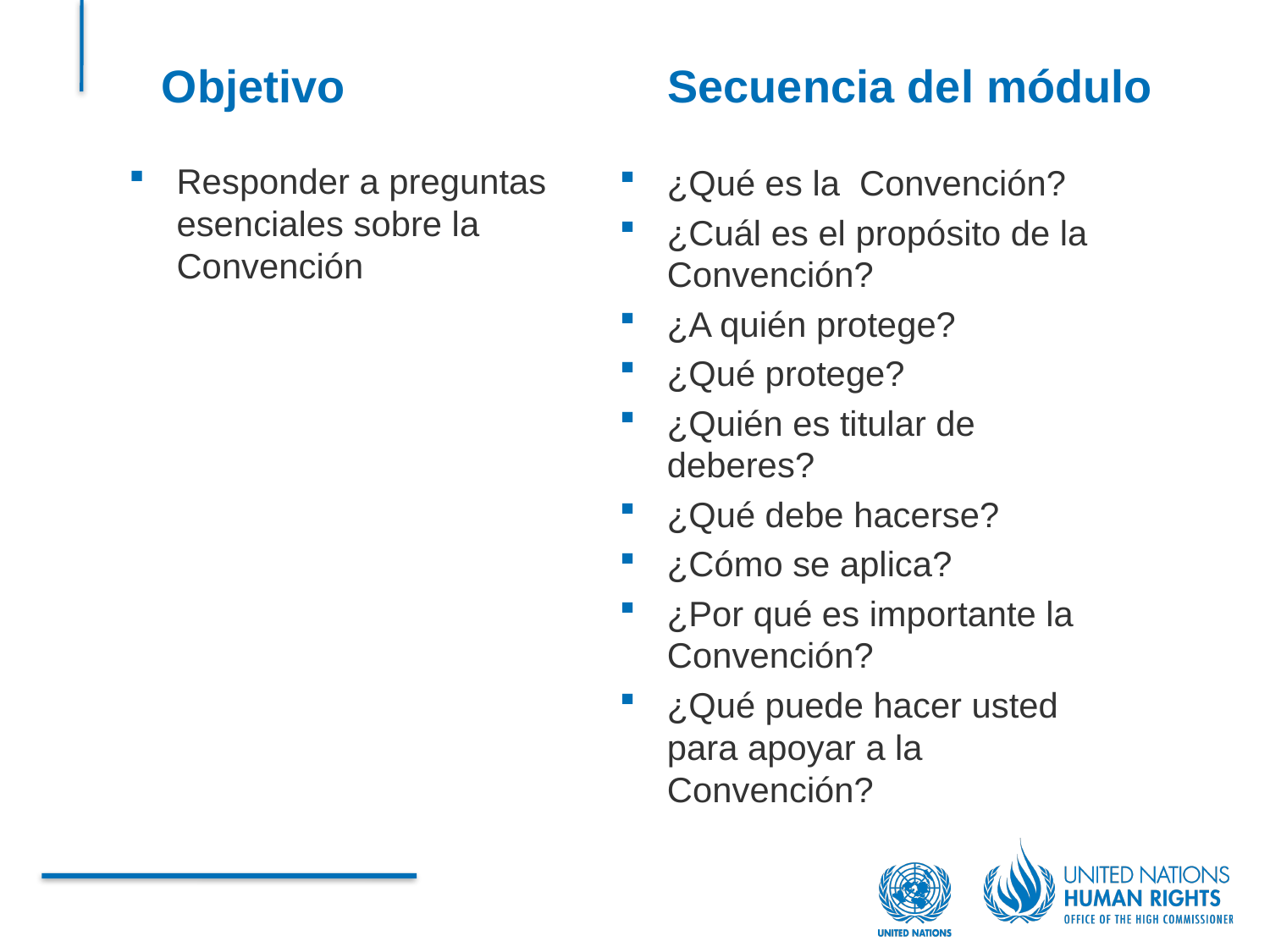

Objetivo
Secuencia del módulo
Responder a preguntas esenciales sobre la Convención
¿Qué es la  Convención?
¿Cuál es el propósito de la Convención?
¿A quién protege?
¿Qué protege?
¿Quién es titular de deberes?
¿Qué debe hacerse?
¿Cómo se aplica?
¿Por qué es importante la Convención?
¿Qué puede hacer usted para apoyar a la Convención?